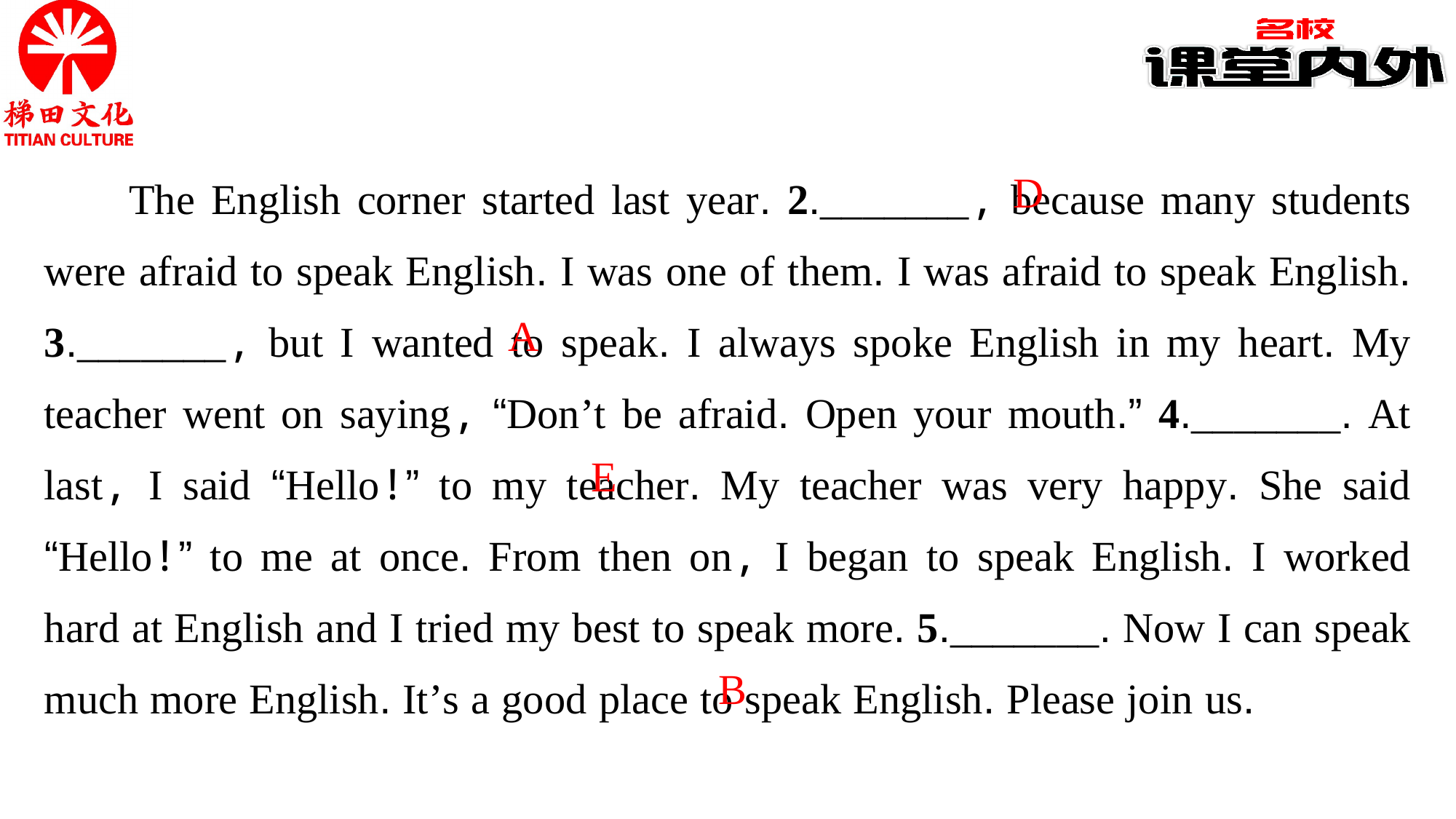

The English corner started last year. 2._______, because many students were afraid to speak English. I was one of them. I was afraid to speak English. 3._______, but I wanted to speak. I always spoke English in my heart. My teacher went on saying, “Don’t be afraid. Open your mouth.” 4._______. At last, I said “Hello!” to my teacher. My teacher was very happy. She said “Hello!” to me at once. From then on, I began to speak English. I worked hard at English and I tried my best to speak more. 5._______. Now I can speak much more English. It’s a good place to speak English. Please join us.
D
A
E
B